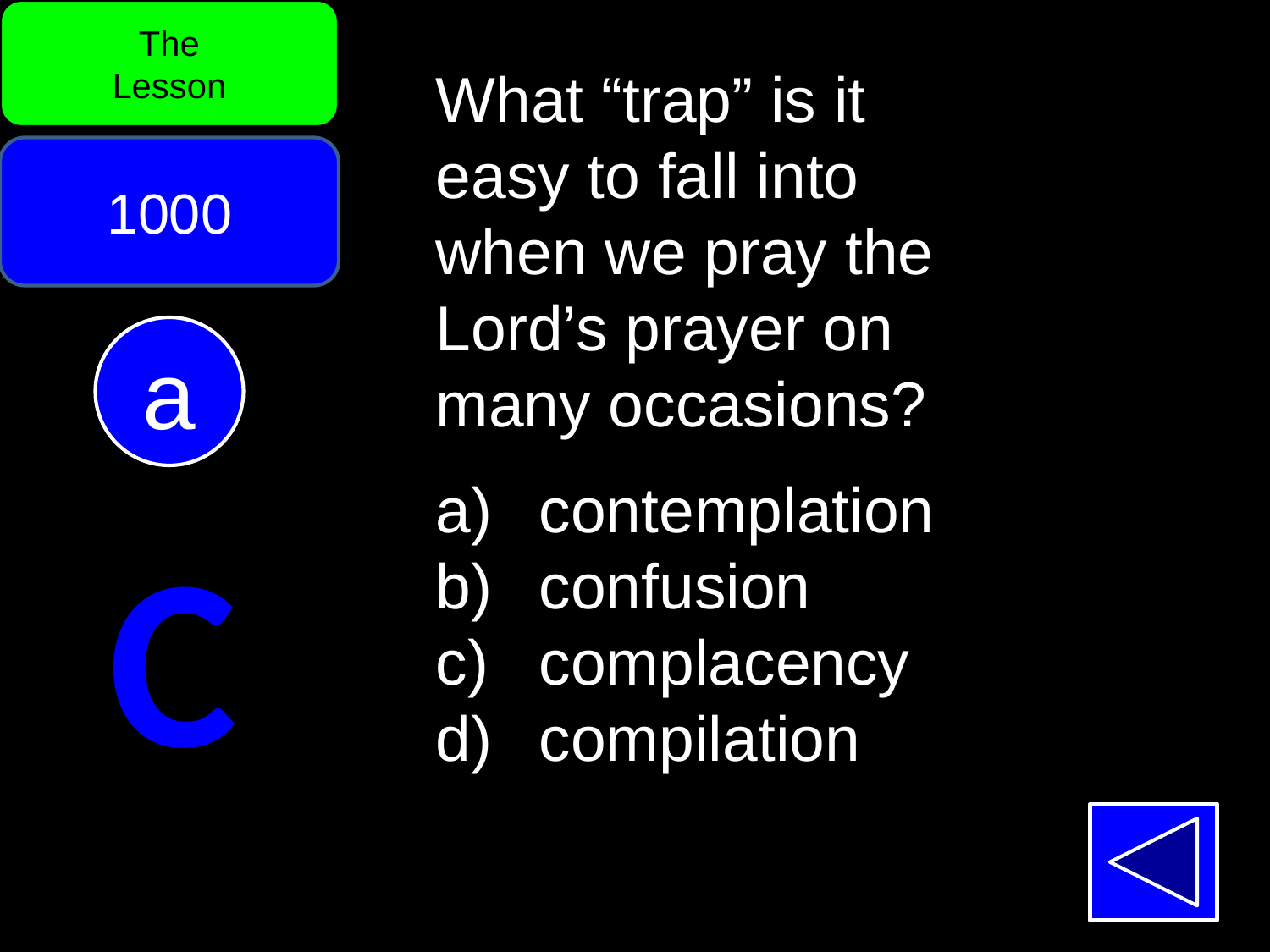

The
Lesson
What “trap” is it
easy to fall into
when we pray the
Lord’s prayer on
many occasions?

contemplation
confusion
complacency
compilation
1000
a
C